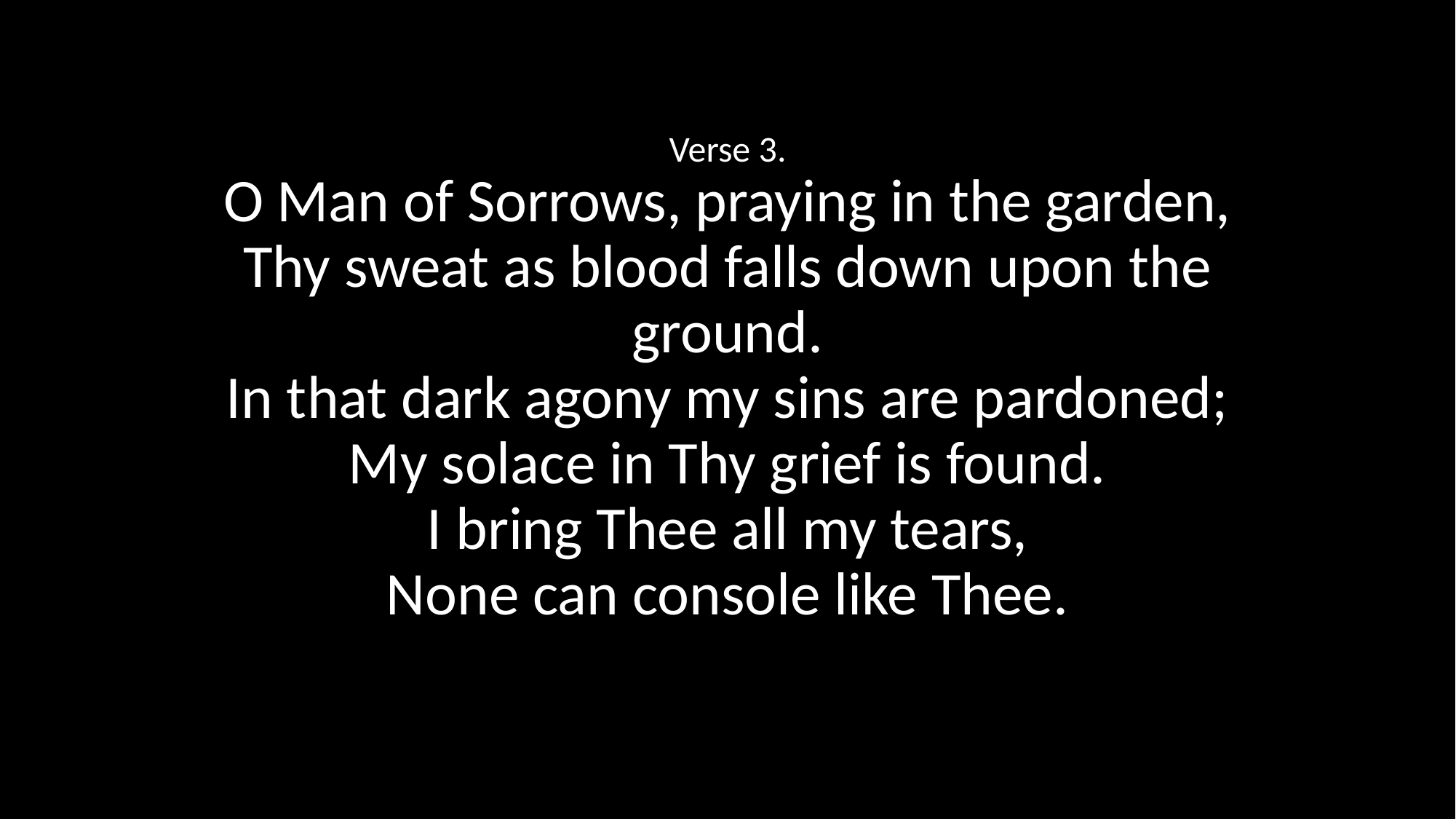

Verse 3.
O Man of Sorrows, praying in the garden,
Thy sweat as blood falls down upon the ground.
In that dark agony my sins are pardoned;
My solace in Thy grief is found.
I bring Thee all my tears,
None can console like Thee.